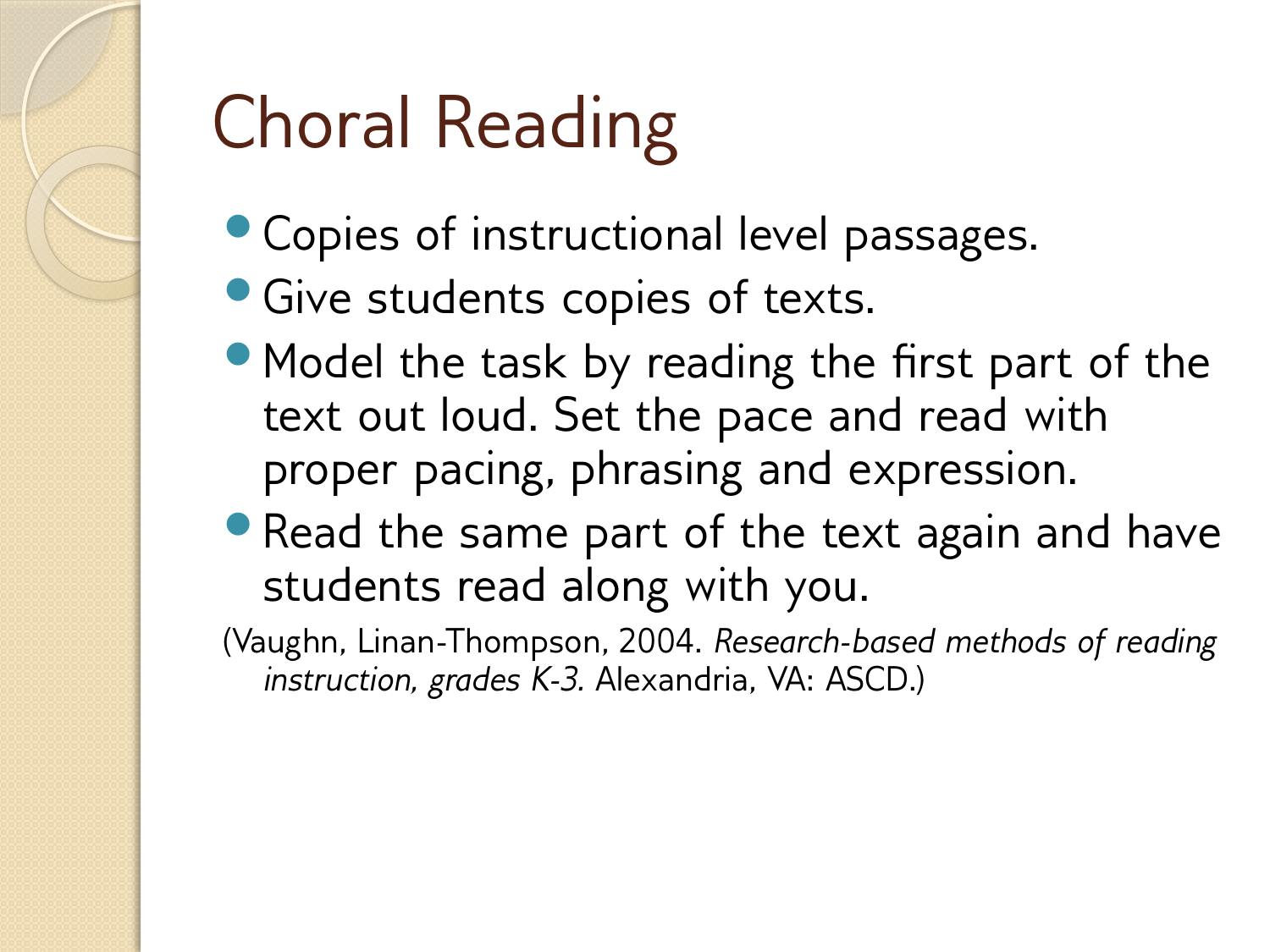

# Choral Reading
Copies of instructional level passages.
Give students copies of texts.
Model the task by reading the first part of the text out loud. Set the pace and read with proper pacing, phrasing and expression.
Read the same part of the text again and have students read along with you.
(Vaughn, Linan-Thompson, 2004. Research-based methods of reading instruction, grades K-3. Alexandria, VA: ASCD.)